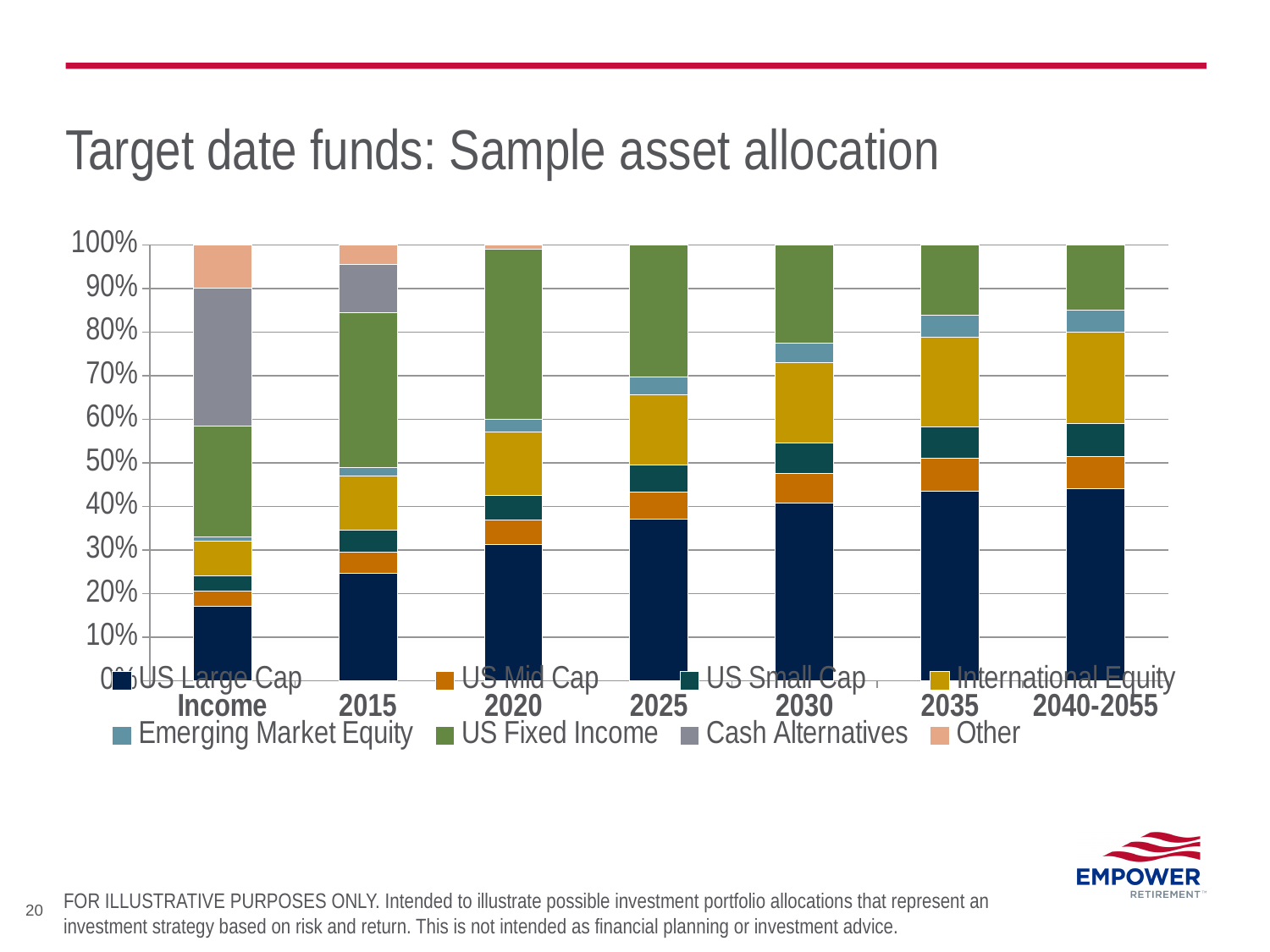

# Target date funds: Sample asset allocation

### Chart

| Category | US Large Cap | US Mid Cap | US Small Cap | International Equity | Emerging Market Equity | US Fixed Income | Cash Alternatives | Other |
|---|---|---|---|---|---|---|---|---|
| Income | 0.17 | 0.035 | 0.035 | 0.08 | 0.01 | 0.255 | 0.315 | 0.1 |
| 2015 | 0.247 | 0.049 | 0.049 | 0.124 | 0.02 | 0.355 | 0.111 | 0.045 |
| 2020 | 0.313 | 0.056 | 0.056 | 0.145 | 0.03 | 0.39 | 0.0 | 0.01 |
| 2025 | 0.371 | 0.062 | 0.062 | 0.162 | 0.039 | 0.304 | 0.0 | 0.0 |
| 2030 | 0.40700000000000003 | 0.069 | 0.069 | 0.185 | 0.045 | 0.225 | 0.0 | 0.0 |
| 2035 | 0.43499999999999994 | 0.074 | 0.07200000000000001 | 0.206 | 0.049 | 0.162 | 0.0 | 0.0 |
| 2040-2055 | 0.43999999999999995 | 0.075 | 0.075 | 0.21 | 0.05 | 0.15 | 0.0 | 0.0 |
FOR ILLUSTRATIVE PURPOSES ONLY. Intended to illustrate possible investment portfolio allocations that represent an investment strategy based on risk and return. This is not intended as financial planning or investment advice.